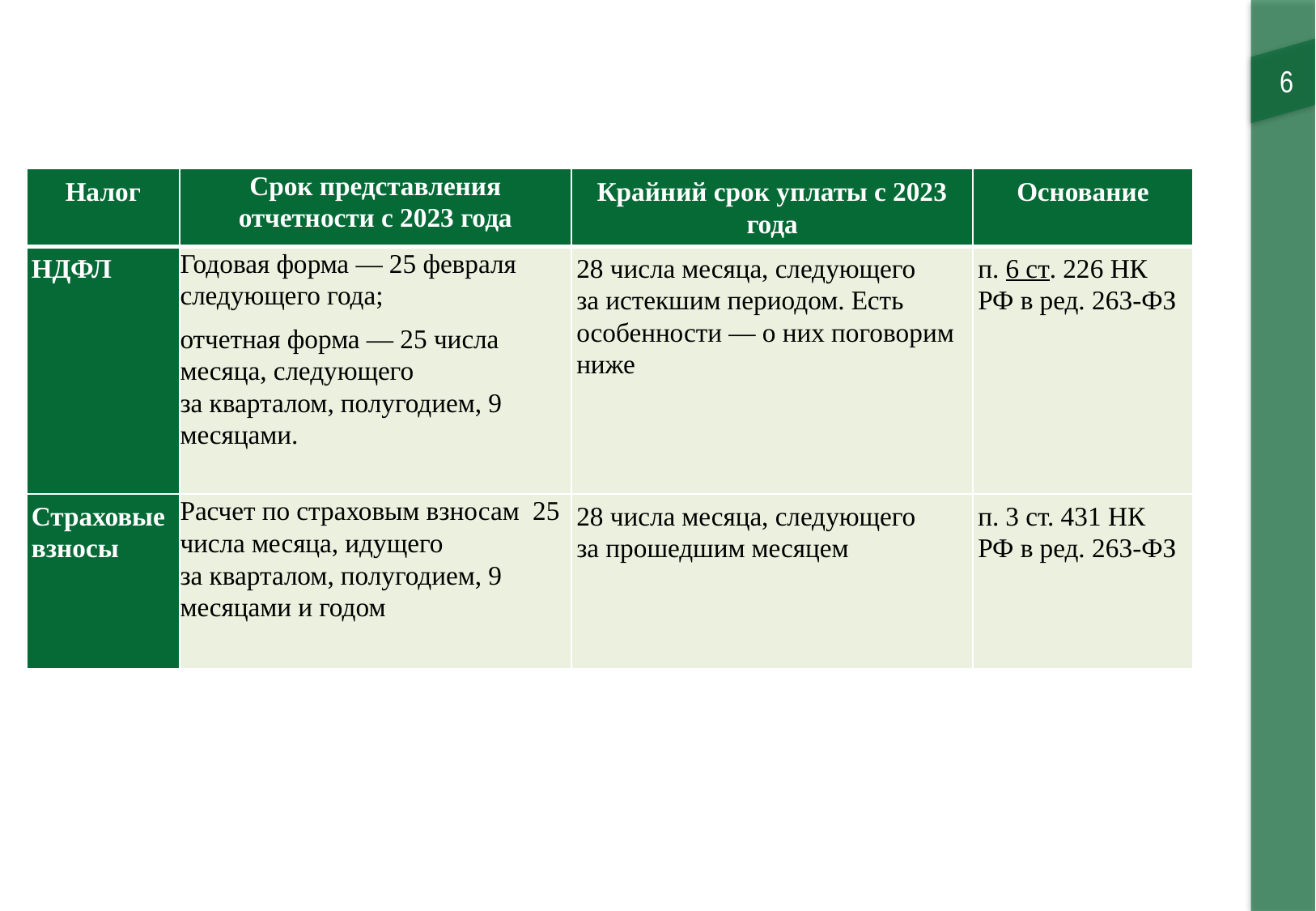

6
| Налог | Срок представления отчетности с 2023 года | Крайний срок уплаты с 2023 года | Основание |
| --- | --- | --- | --- |
| НДФЛ | Годовая форма — 25 февраля следующего года; отчетная форма — 25 числа месяца, следующего за кварталом, полугодием, 9 месяцами. | 28 числа месяца, следующего за истекшим периодом. Есть особенности — о них поговорим ниже | п. 6 ст. 226 НК РФ в ред. 263-ФЗ |
| Страховые взносы | Расчет по страховым взносам  25 числа месяца, идущего за кварталом, полугодием, 9 месяцами и годом | 28 числа месяца, следующего за прошедшим месяцем | п. 3 ст. 431 НК РФ в ред. 263-ФЗ |